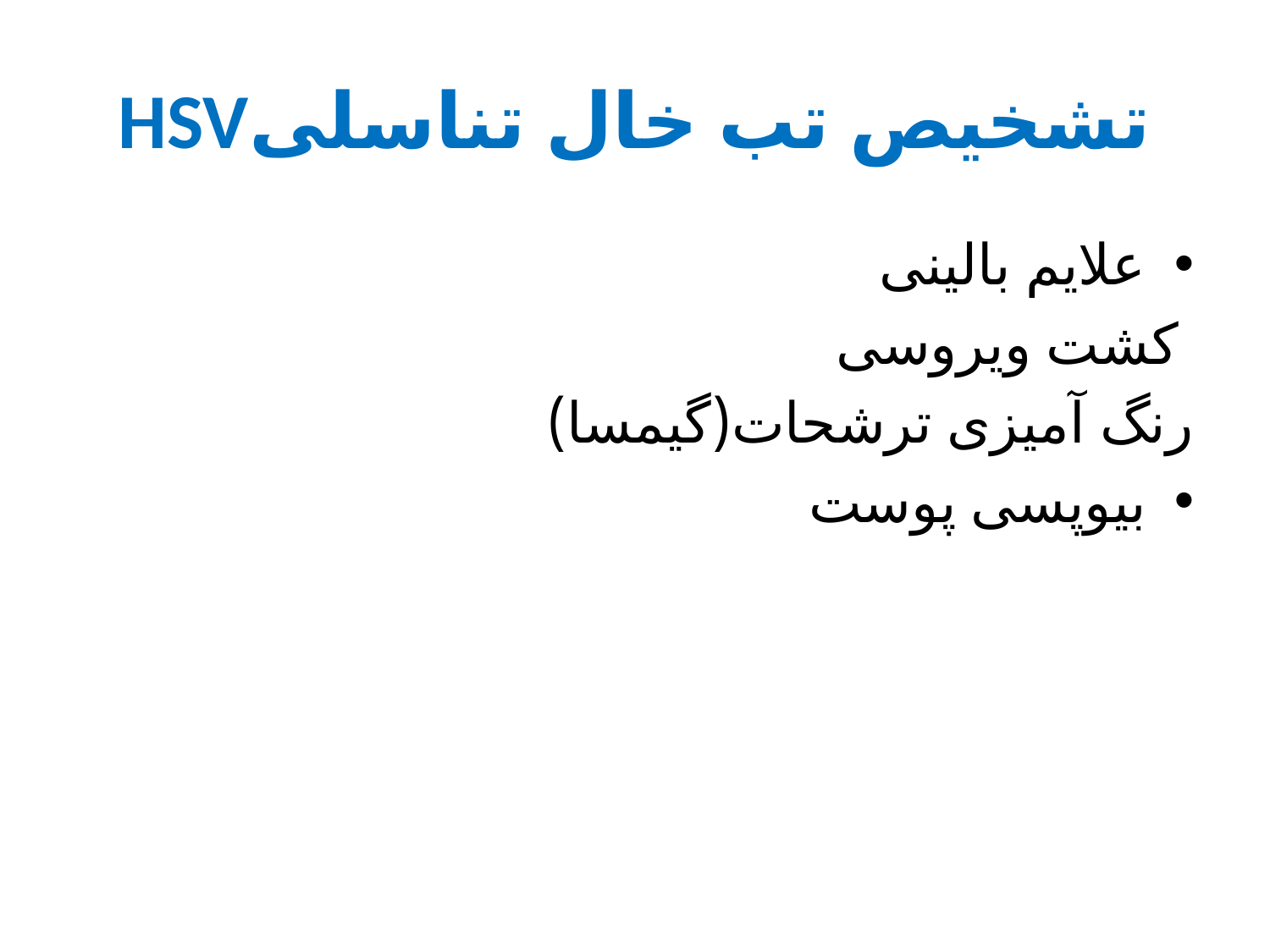

# HSVتشخیص تب خال تناسلی
علایم بالینی
 کشت ویروسی
رنگ آمیزی ترشحات(گیمسا)
بیوپسی پوست